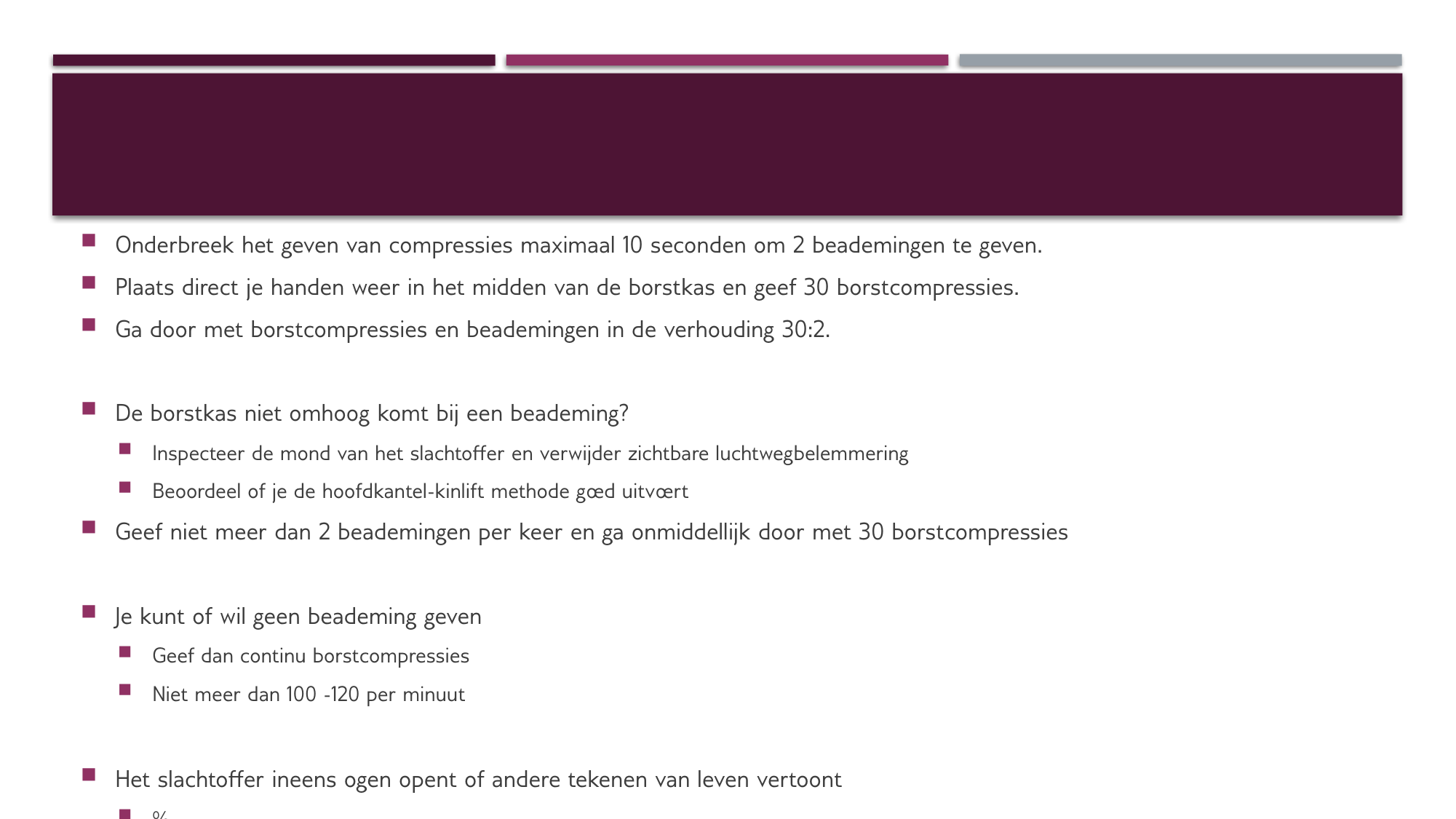

#
Onderbreek het geven van compressies maximaal 10 seconden om 2 beademingen te geven.
Plaats direct je handen weer in het midden van de borstkas en geef 30 borstcompressies.
Ga door met borstcompressies en beademingen in de verhouding 30:2.

De borstkas niet omhoog komt bij een beademing?
Inspecteer de mond van het slachtoffer en verwijder zichtbare luchtwegbelemmering
Beoordeel of je de hoofdkantel-kinlift methode goed uitvoert
Geef niet meer dan 2 beademingen per keer en ga onmiddellijk door met 30 borstcompressies

Je kunt of wil geen beademing geven
Geef dan continu borstcompressies
Niet meer dan 100 -120 per minuut

Het slachtoffer ineens ogen opent of andere tekenen van leven vertoont
%